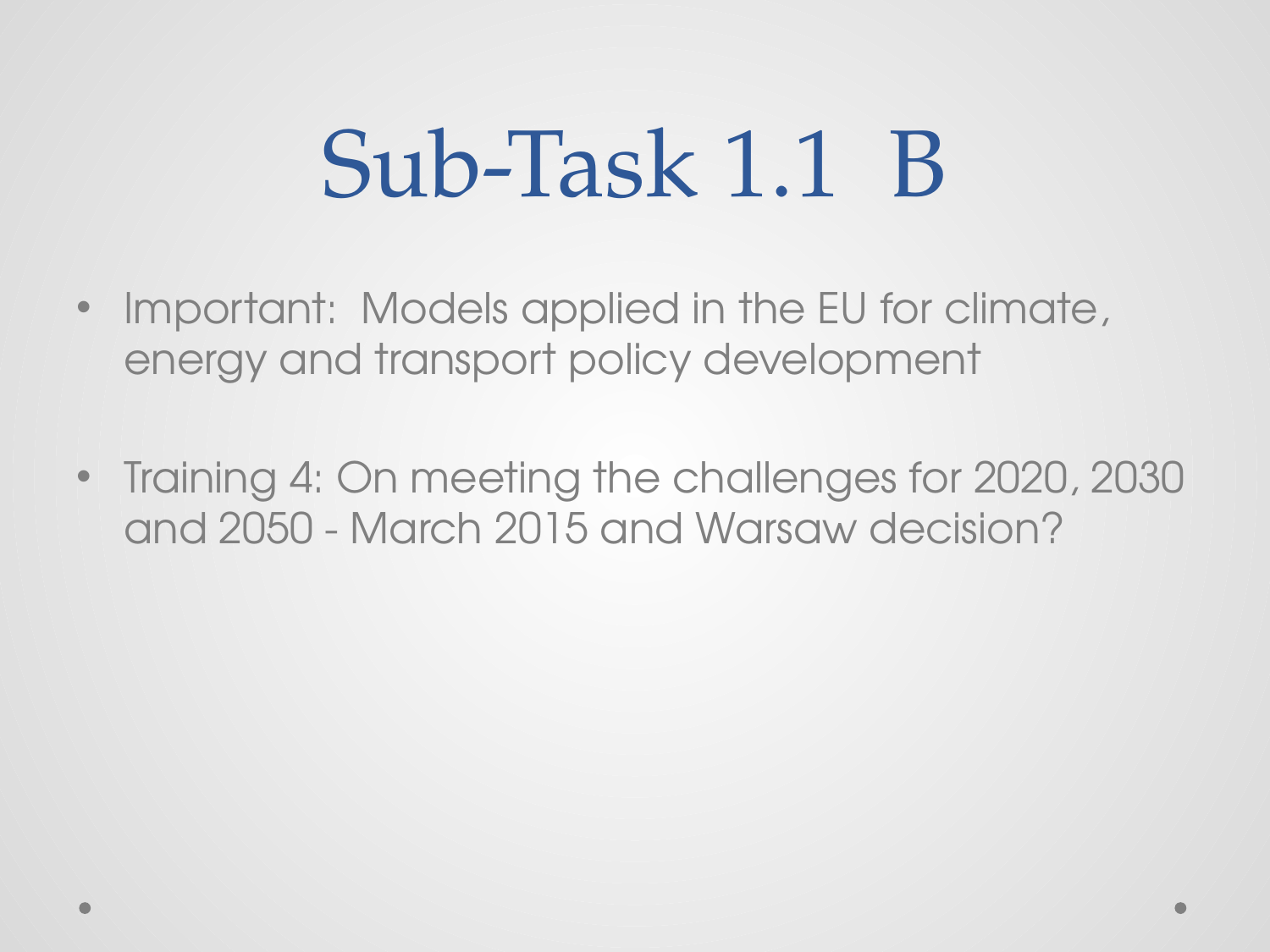

# Sub-Task 1.1  B
Important:  Models applied in the EU for climate, energy and transport policy development

Training 4: On meeting the challenges for 2020, 2030 and 2050 - March 2015 and Warsaw decision?